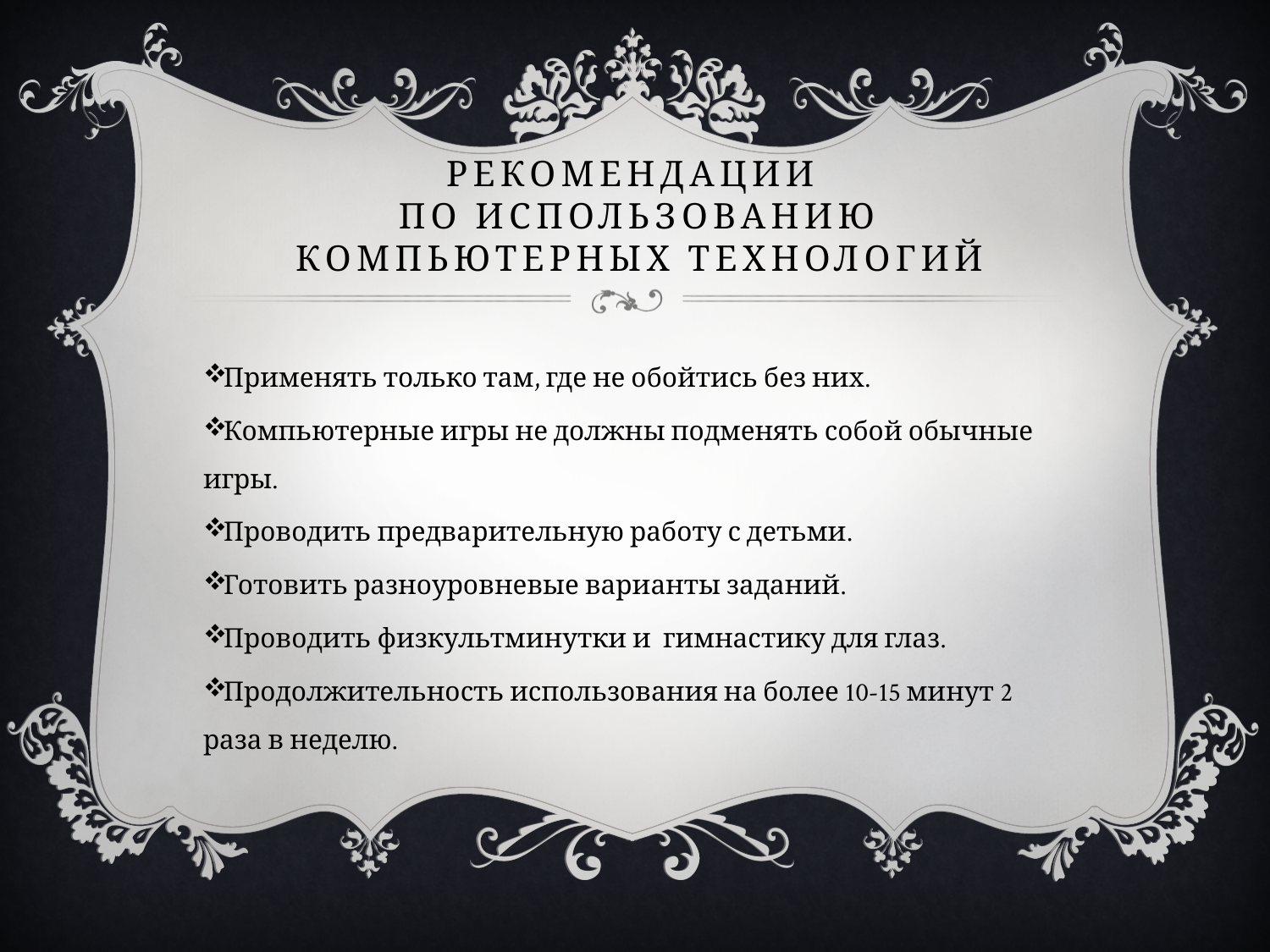

# Рекомендации по использованию компьютерных технологий
Применять только там, где не обойтись без них.
Компьютерные игры не должны подменять собой обычные игры.
Проводить предварительную работу с детьми.
Готовить разноуровневые варианты заданий.
Проводить физкультминутки и  гимнастику для глаз.
Продолжительность использования на более 10-15 минут 2 раза в неделю.